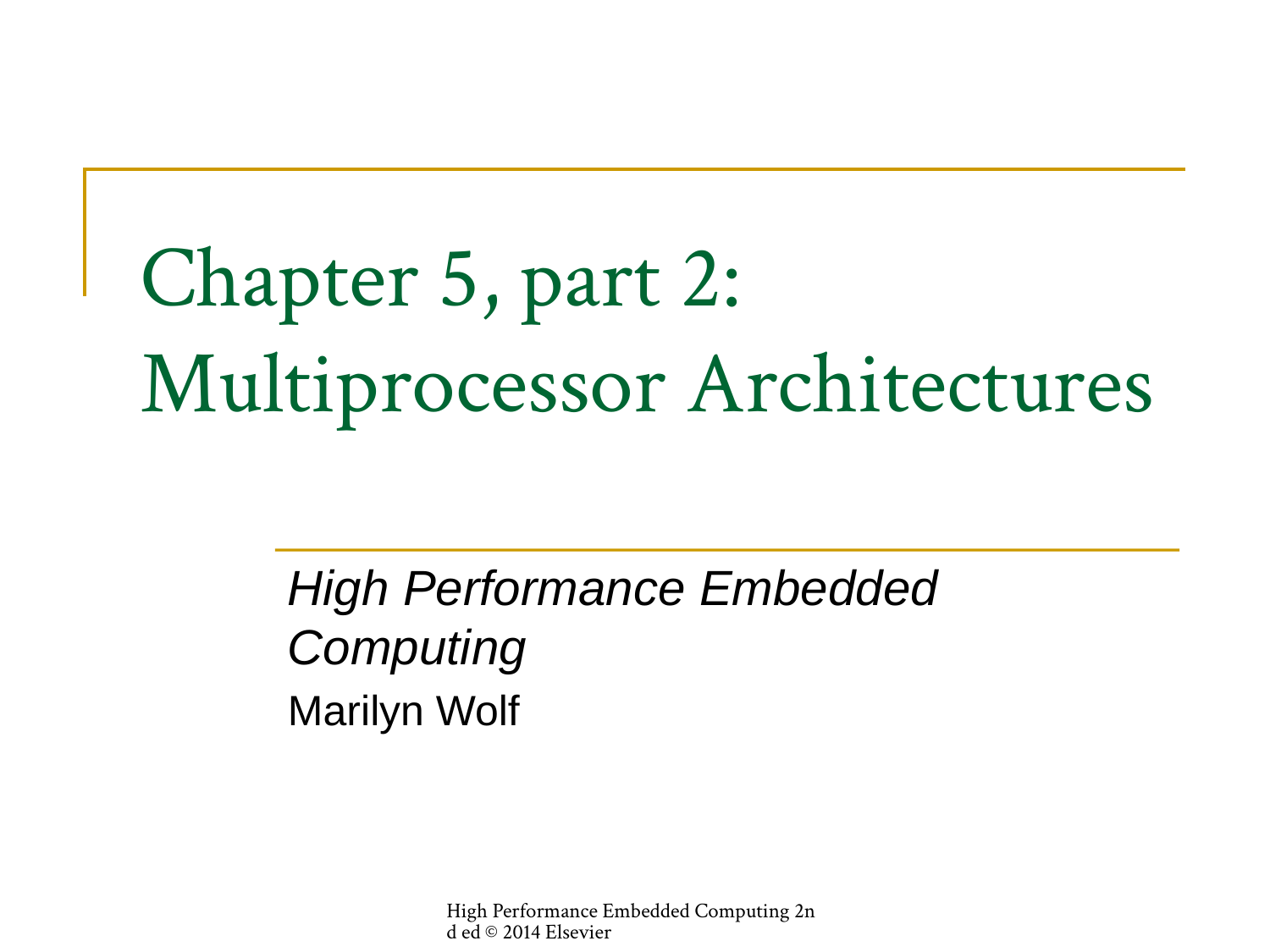

# Chapter 5, part 2: Multiprocessor Architectures
High Performance Embedded Computing
Marilyn Wolf
High Performance Embedded Computing 2nd ed © 2014 Elsevier